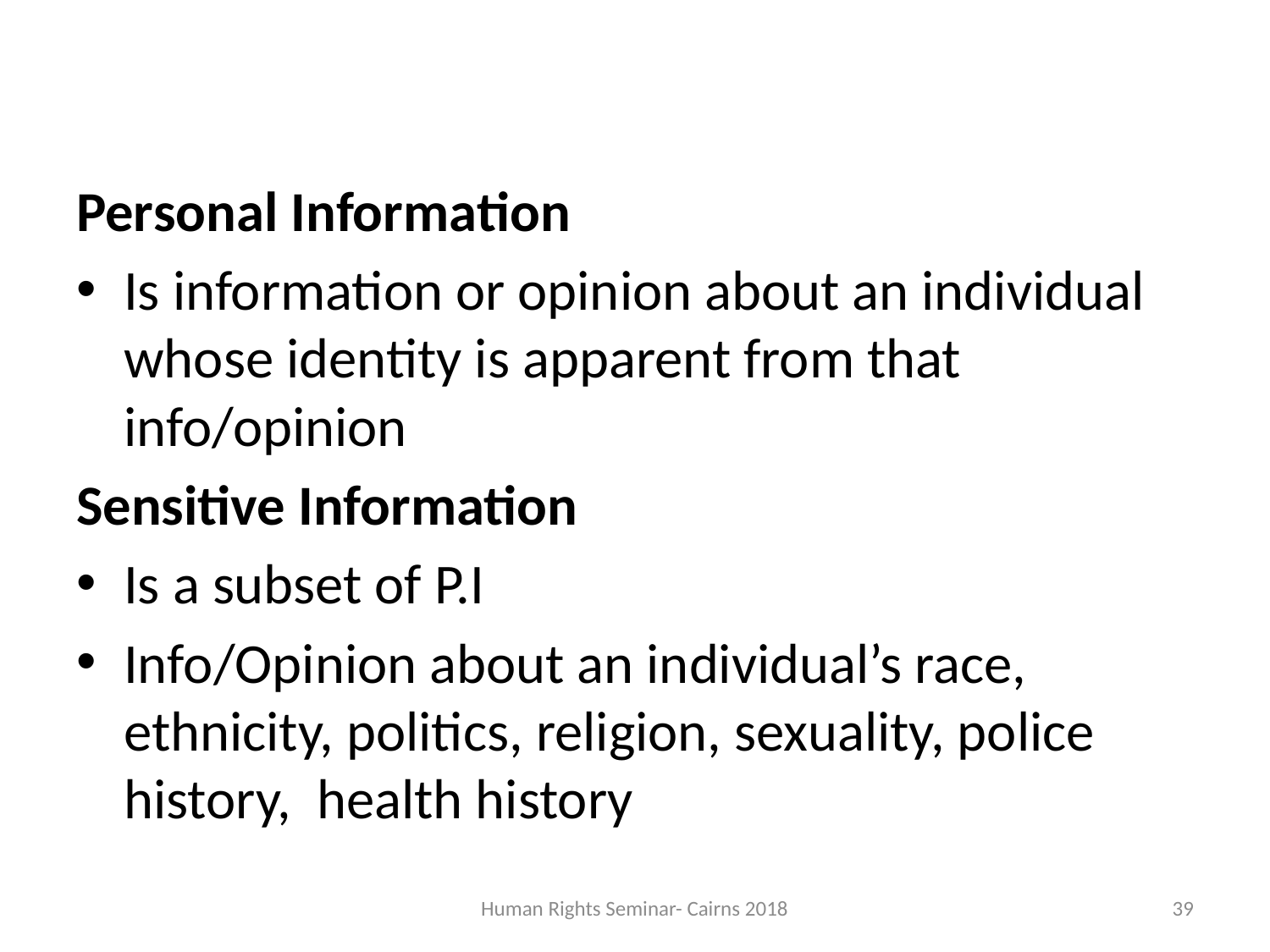

Personal Information
Is information or opinion about an individual whose identity is apparent from that info/opinion
Sensitive Information
Is a subset of P.I
Info/Opinion about an individual’s race, ethnicity, politics, religion, sexuality, police history,  health history
Human Rights Seminar- Cairns 2018
39